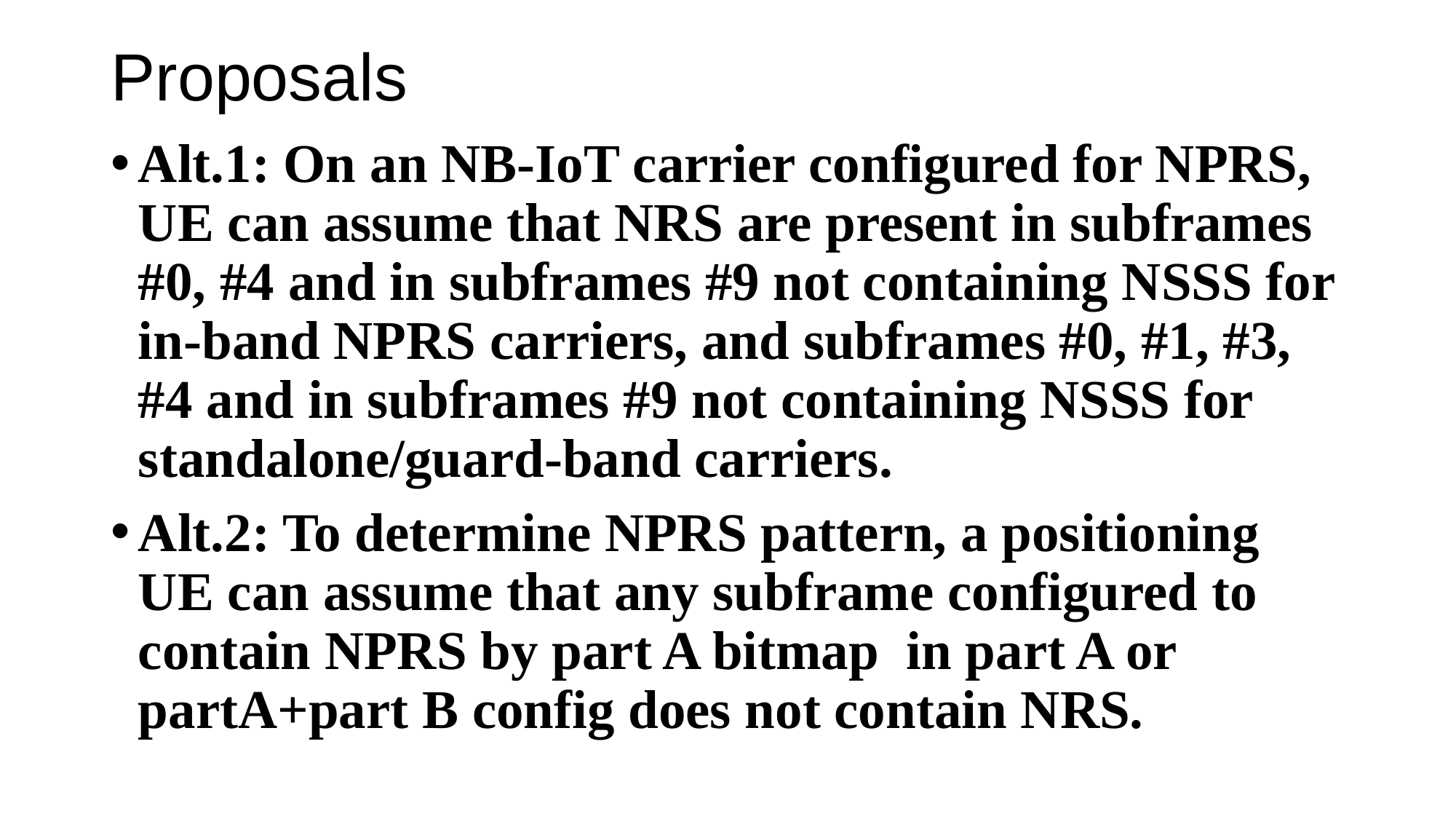

# Proposals
Alt.1: On an NB-IoT carrier configured for NPRS, UE can assume that NRS are present in subframes #0, #4 and in subframes #9 not containing NSSS for in-band NPRS carriers, and subframes #0, #1, #3, #4 and in subframes #9 not containing NSSS for standalone/guard-band carriers.
Alt.2: To determine NPRS pattern, a positioning UE can assume that any subframe configured to contain NPRS by part A bitmap  in part A or partA+part B config does not contain NRS.